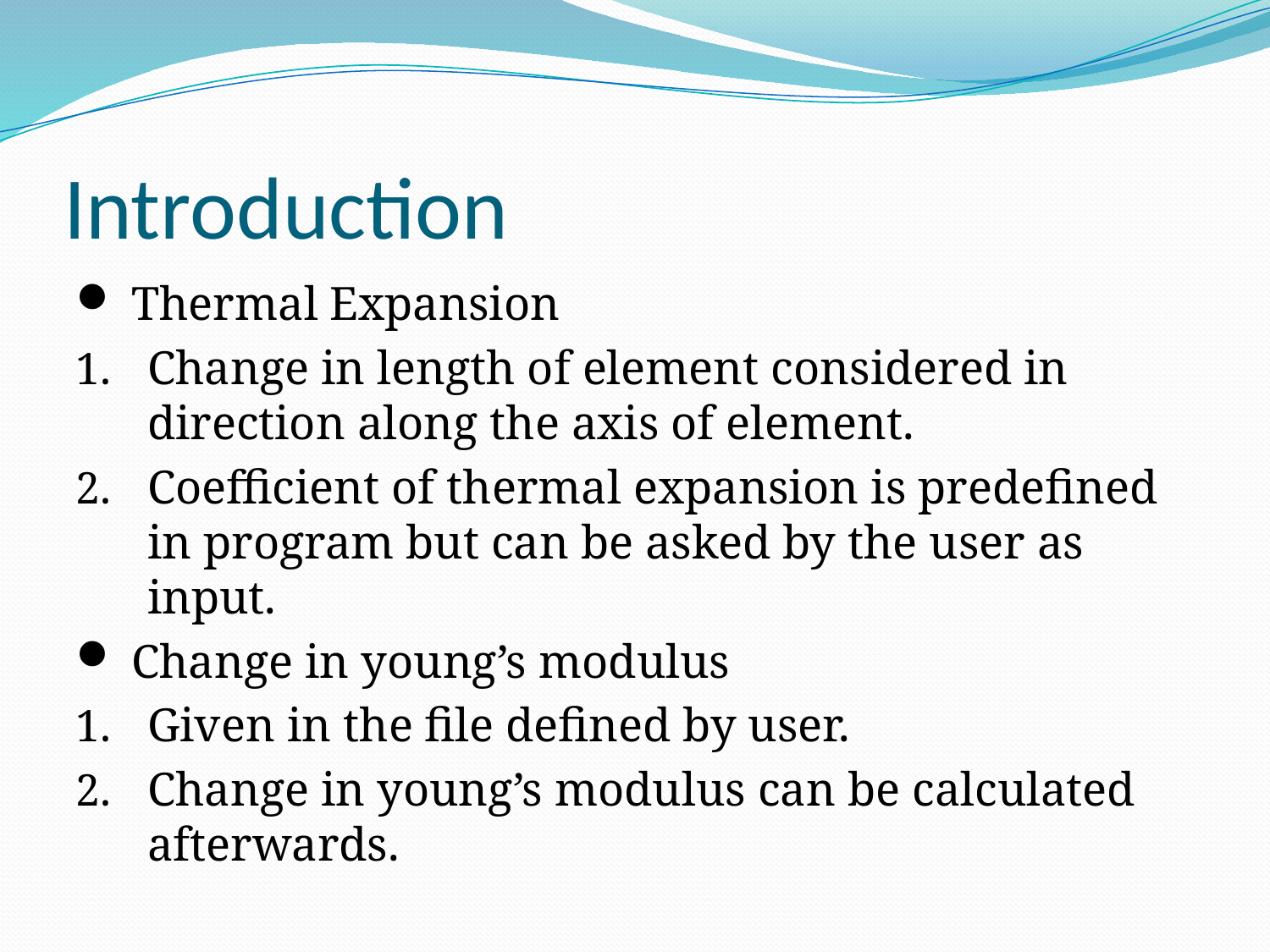

# Introduction
 Thermal Expansion
Change in length of element considered in direction along the axis of element.
Coefficient of thermal expansion is predefined in program but can be asked by the user as input.
 Change in young’s modulus
Given in the file defined by user.
Change in young’s modulus can be calculated afterwards.